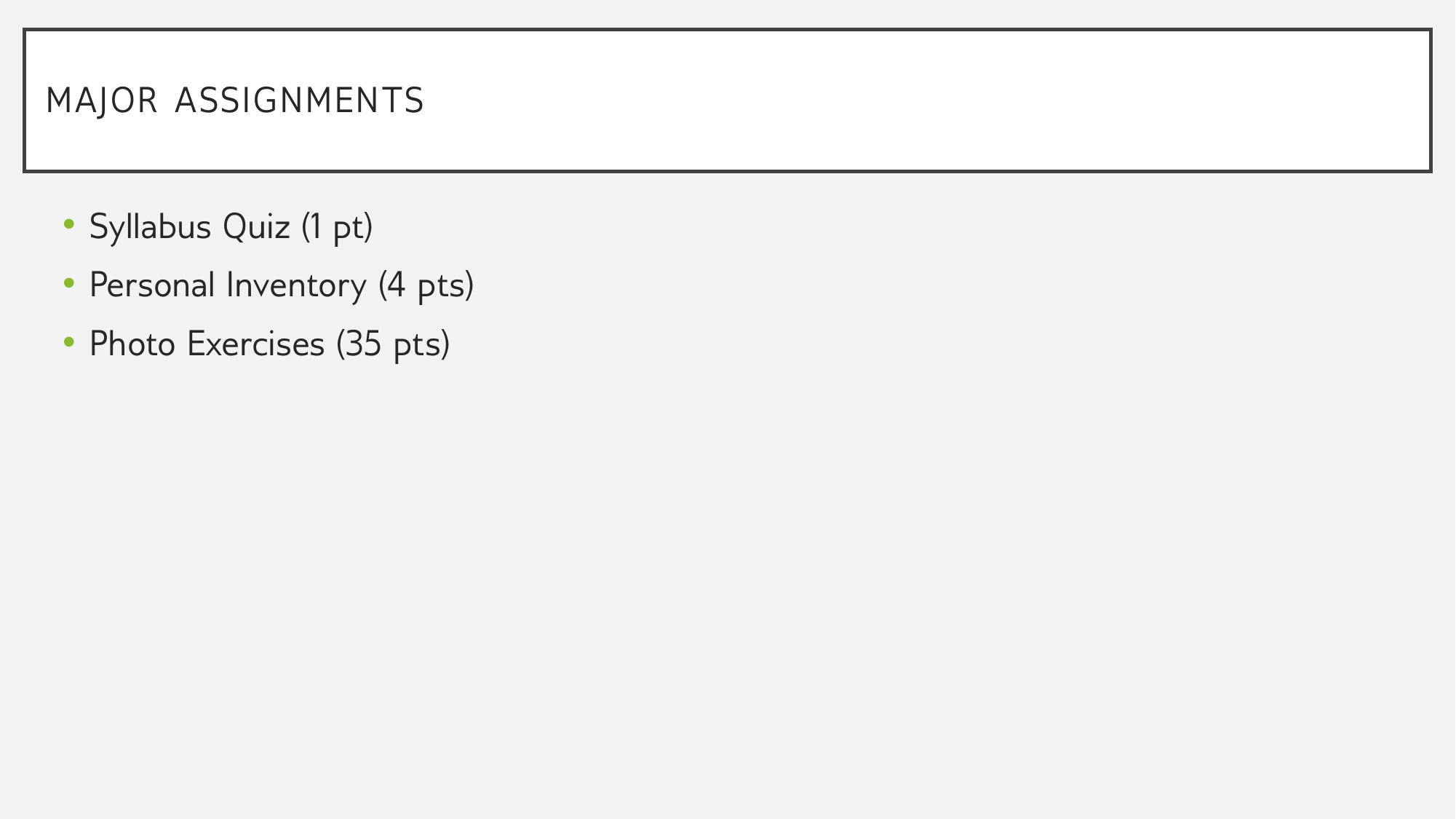

# Major Assignments
Syllabus Quiz (1 pt)
Personal Inventory (4 pts)
Photo Exercises (35 pts)